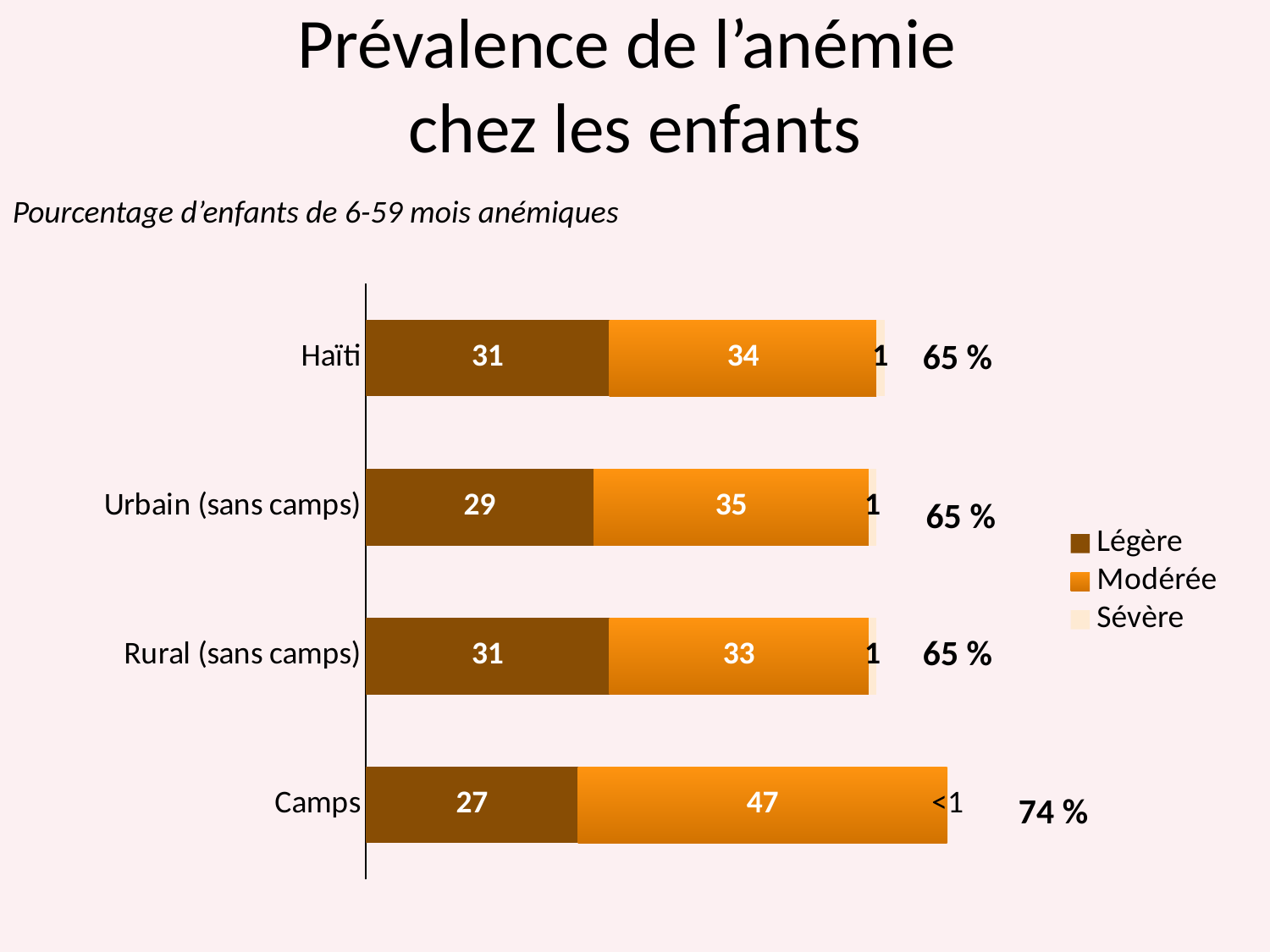

# Prévalence de l’anémie chez les enfants
Pourcentage d’enfants de 6-59 mois anémiques

### Chart

| Category | Légère | Modérée | Sévère |
|---|---|---|---|
| Camps | 27.0 | 47.0 | 0.1 |
| Rural (sans camps) | 31.0 | 33.0 | 1.0 |
| Urbain (sans camps) | 29.0 | 35.0 | 1.0 |
| Haïti | 31.0 | 34.0 | 1.0 |
65 %
65 %
65 %
74 %